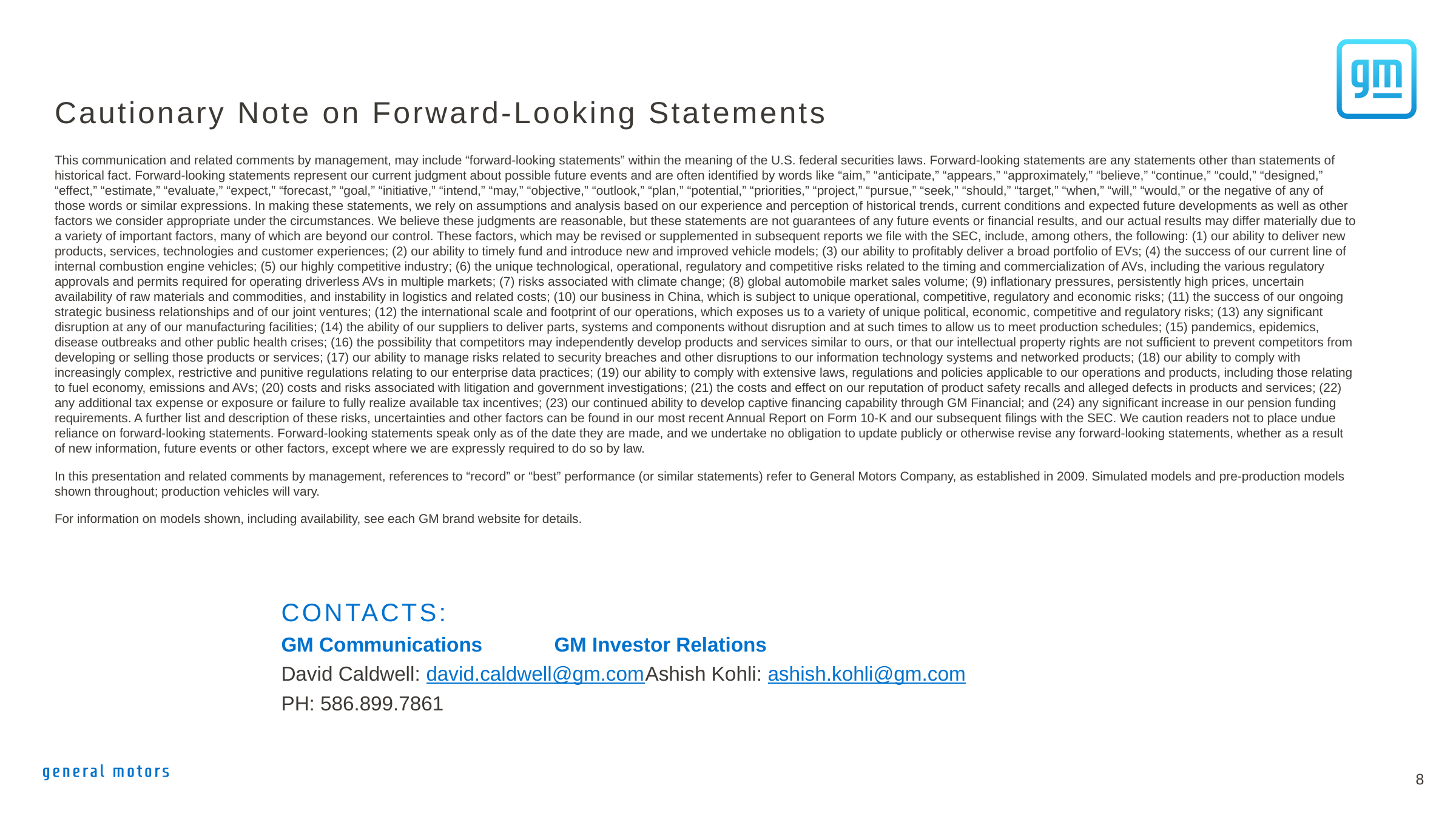

Cautionary Note on Forward-Looking Statements
This communication and related comments by management, may include “forward-looking statements” within the meaning of the U.S. federal securities laws. Forward-looking statements are any statements other than statements of historical fact. Forward-looking statements represent our current judgment about possible future events and are often identified by words like “aim,” “anticipate,” “appears,” “approximately,” “believe,” “continue,” “could,” “designed,” “effect,” “estimate,” “evaluate,” “expect,” “forecast,” “goal,” “initiative,” “intend,” “may,” “objective,” “outlook,” “plan,” “potential,” “priorities,” “project,” “pursue,” “seek,” “should,” “target,” “when,” “will,” “would,” or the negative of any of those words or similar expressions. In making these statements, we rely on assumptions and analysis based on our experience and perception of historical trends, current conditions and expected future developments as well as other factors we consider appropriate under the circumstances. We believe these judgments are reasonable, but these statements are not guarantees of any future events or financial results, and our actual results may differ materially due to a variety of important factors, many of which are beyond our control. These factors, which may be revised or supplemented in subsequent reports we file with the SEC, include, among others, the following: (1) our ability to deliver new products, services, technologies and customer experiences; (2) our ability to timely fund and introduce new and improved vehicle models; (3) our ability to profitably deliver a broad portfolio of EVs; (4) the success of our current line of internal combustion engine vehicles; (5) our highly competitive industry; (6) the unique technological, operational, regulatory and competitive risks related to the timing and commercialization of AVs, including the various regulatory approvals and permits required for operating driverless AVs in multiple markets; (7) risks associated with climate change; (8) global automobile market sales volume; (9) inflationary pressures, persistently high prices, uncertain availability of raw materials and commodities, and instability in logistics and related costs; (10) our business in China, which is subject to unique operational, competitive, regulatory and economic risks; (11) the success of our ongoing strategic business relationships and of our joint ventures; (12) the international scale and footprint of our operations, which exposes us to a variety of unique political, economic, competitive and regulatory risks; (13) any significant disruption at any of our manufacturing facilities; (14) the ability of our suppliers to deliver parts, systems and components without disruption and at such times to allow us to meet production schedules; (15) pandemics, epidemics, disease outbreaks and other public health crises; (16) the possibility that competitors may independently develop products and services similar to ours, or that our intellectual property rights are not sufficient to prevent competitors from developing or selling those products or services; (17) our ability to manage risks related to security breaches and other disruptions to our information technology systems and networked products; (18) our ability to comply with increasingly complex, restrictive and punitive regulations relating to our enterprise data practices; (19) our ability to comply with extensive laws, regulations and policies applicable to our operations and products, including those relating to fuel economy, emissions and AVs; (20) costs and risks associated with litigation and government investigations; (21) the costs and effect on our reputation of product safety recalls and alleged defects in products and services; (22) any additional tax expense or exposure or failure to fully realize available tax incentives; (23) our continued ability to develop captive financing capability through GM Financial; and (24) any significant increase in our pension funding requirements. A further list and description of these risks, uncertainties and other factors can be found in our most recent Annual Report on Form 10-K and our subsequent filings with the SEC. We caution readers not to place undue reliance on forward-looking statements. Forward-looking statements speak only as of the date they are made, and we undertake no obligation to update publicly or otherwise revise any forward-looking statements, whether as a result of new information, future events or other factors, except where we are expressly required to do so by law.
In this presentation and related comments by management, references to “record” or “best” performance (or similar statements) refer to General Motors Company, as established in 2009. Simulated models and pre-production models shown throughout; production vehicles will vary.
For information on models shown, including availability, see each GM brand website for details.

Contacts:
GM Communications	GM Investor Relations
David Caldwell: david.caldwell@gm.com	Ashish Kohli: ashish.kohli@gm.com
PH: 586.899.7861
8